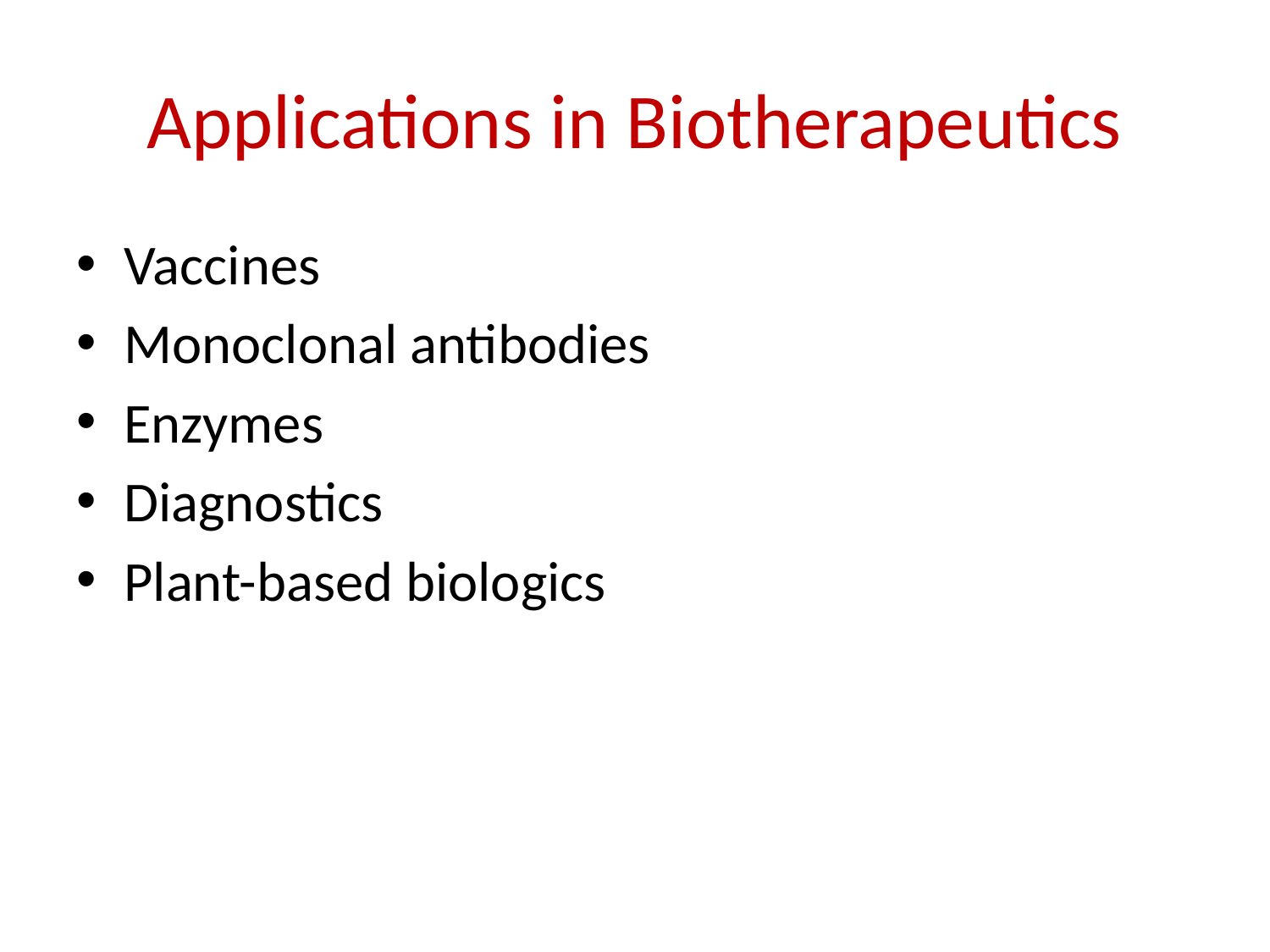

# Applications in Biotherapeutics
Vaccines
Monoclonal antibodies
Enzymes
Diagnostics
Plant-based biologics